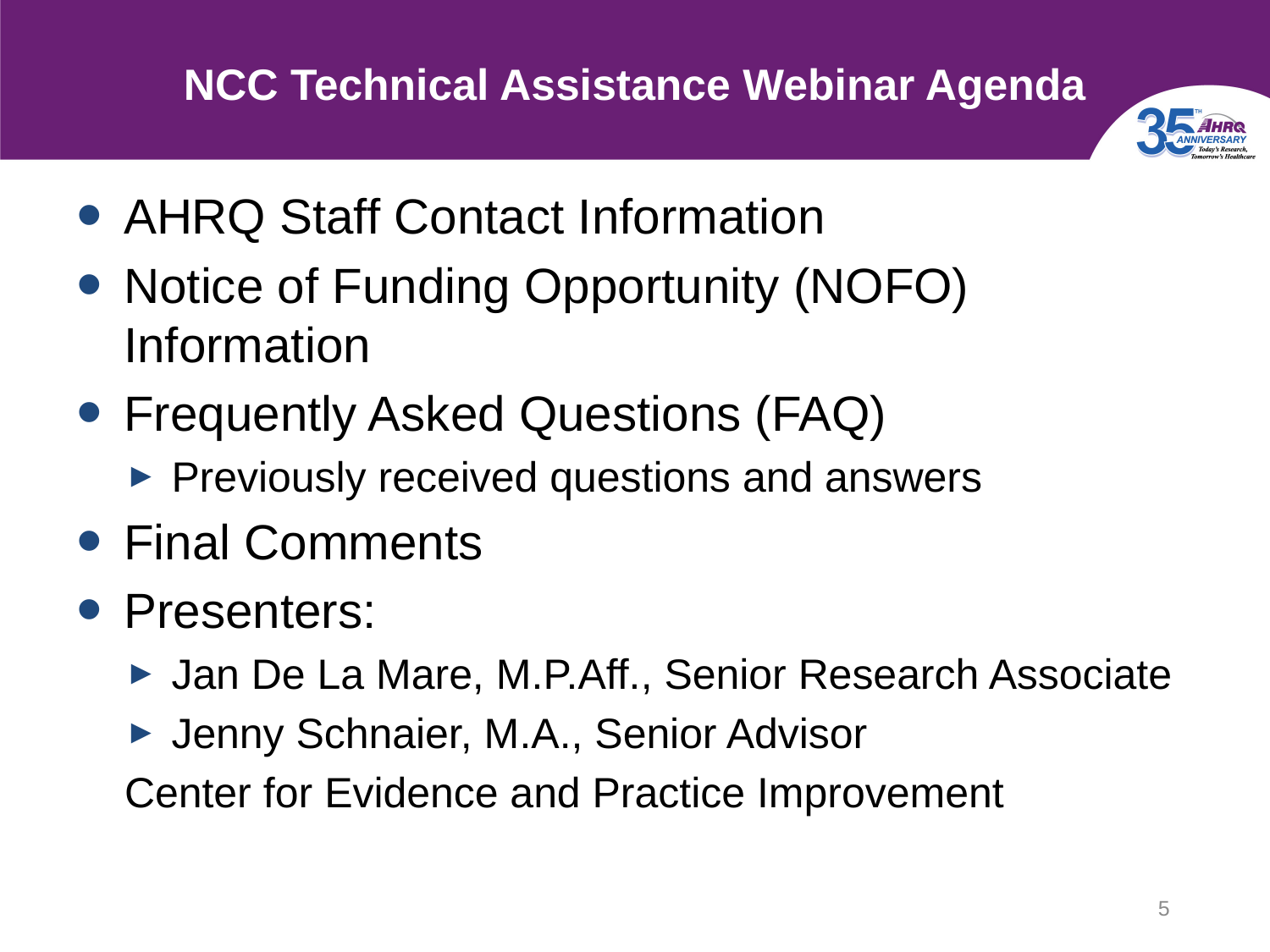

# NCC Technical Assistance Webinar Agenda
AHRQ Staff​ Contact Information
Notice of Funding Opportunity (NOFO) Information
Frequently Asked Questions (FAQ)
Previously received questions and answers
Final Comments
Presenters:
Jan De La Mare, M.P.Aff., Senior Research Associate
Jenny Schnaier, M.A., Senior Advisor
Center for Evidence and Practice Improvement
5